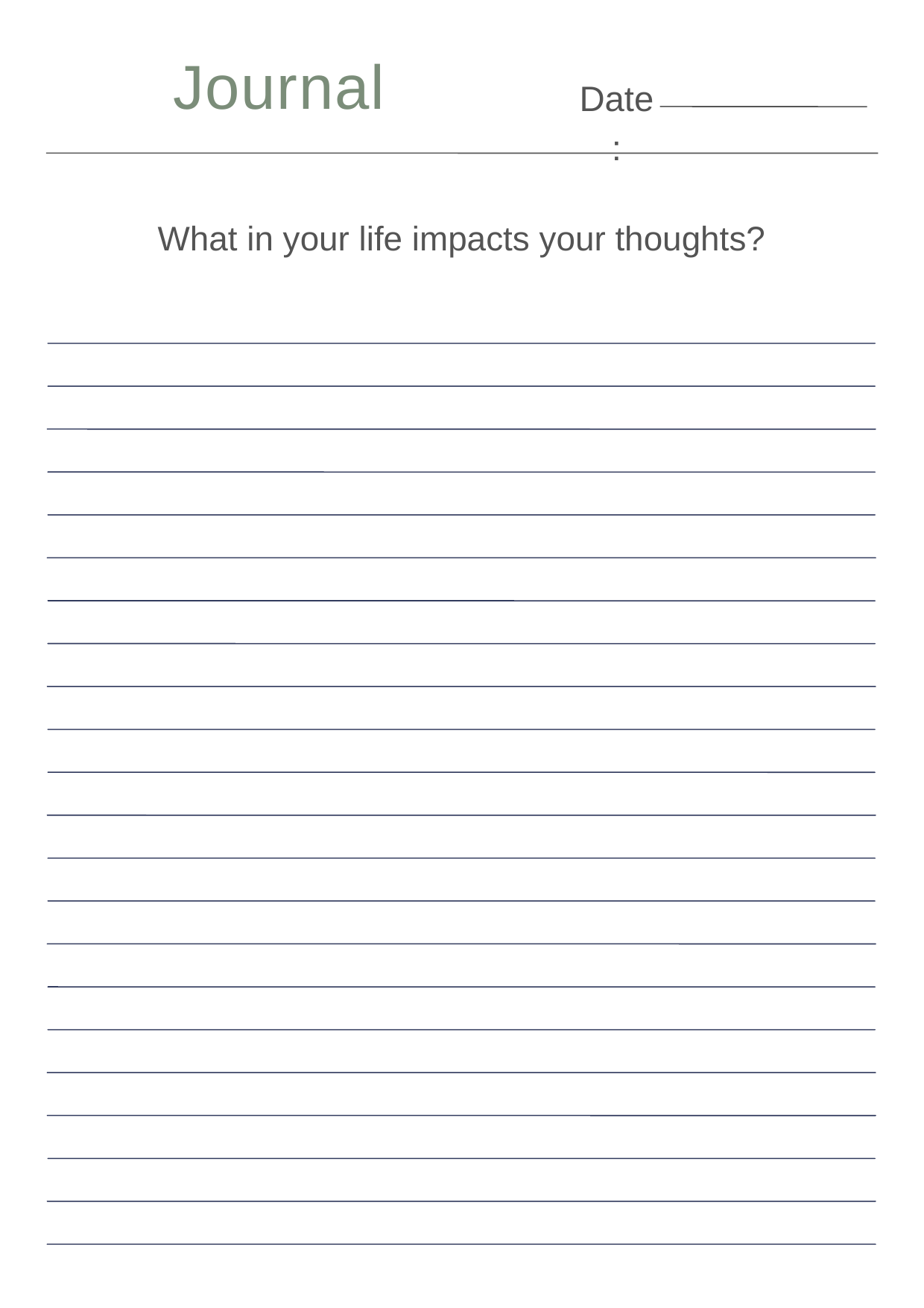

Journal
Date:

What in your life impacts your thoughts?